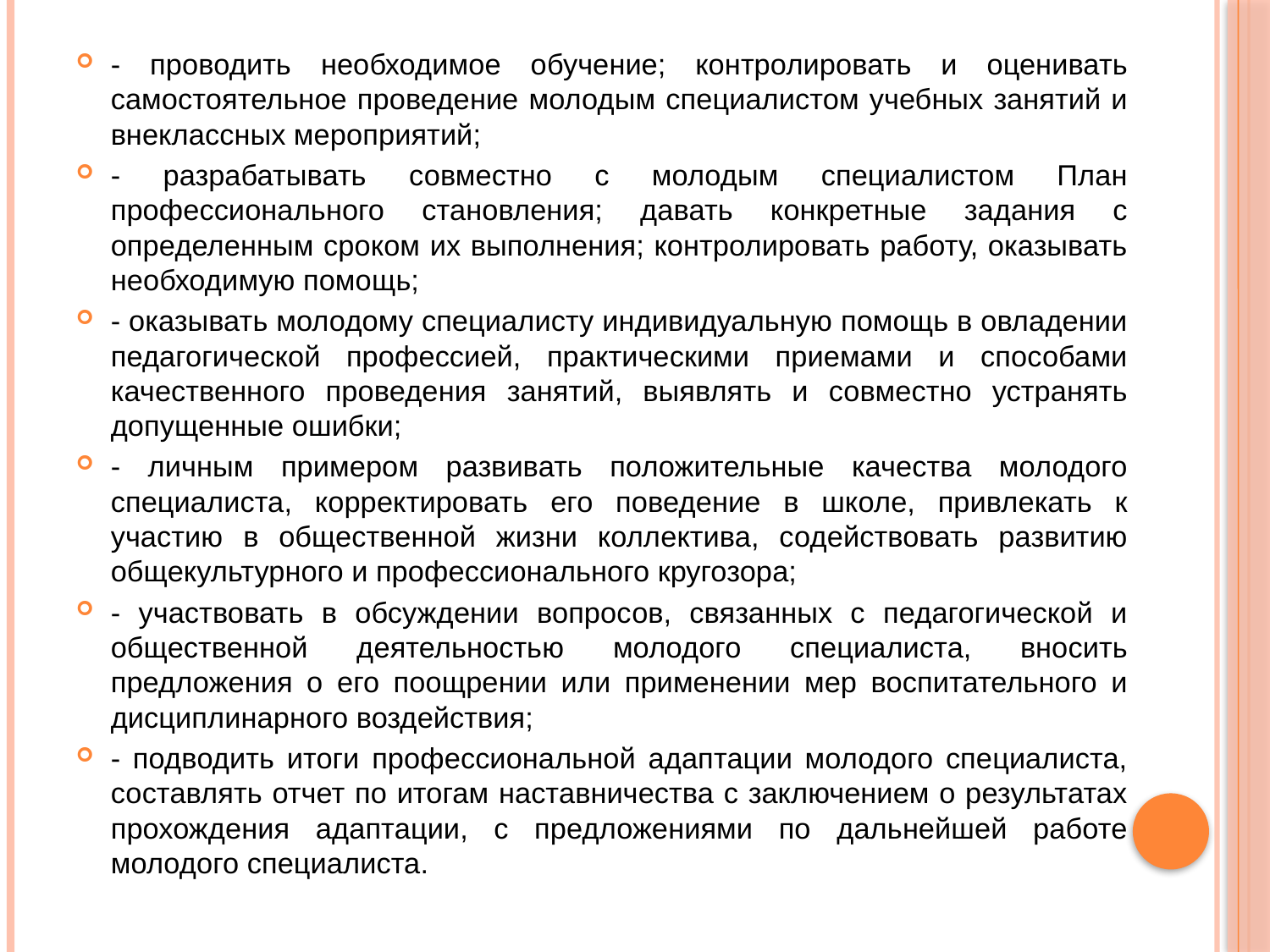

- проводить необходимое обучение; контролировать и оценивать самостоятельное проведение молодым специалистом учебных занятий и внеклассных мероприятий;
- разрабатывать совместно с молодым специалистом План профессионального становления; давать конкретные задания с определенным сроком их выполнения; контролировать работу, оказывать необходимую помощь;
- оказывать молодому специалисту индивидуальную помощь в овладении педагогической профессией, практическими приемами и способами качественного проведения занятий, выявлять и совместно устранять допущенные ошибки;
- личным примером развивать положительные качества молодого специалиста, корректировать его поведение в школе, привлекать к участию в общественной жизни коллектива, содействовать развитию общекультурного и профессионального кругозора;
- участвовать в обсуждении вопросов, связанных с педагогической и общественной деятельностью молодого специалиста, вносить предложения о его поощрении или применении мер воспитательного и дисциплинарного воздействия;
- подводить итоги профессиональной адаптации молодого специалиста, составлять отчет по итогам наставничества с заключением о результатах прохождения адаптации, с предложениями по дальнейшей работе молодого специалиста.